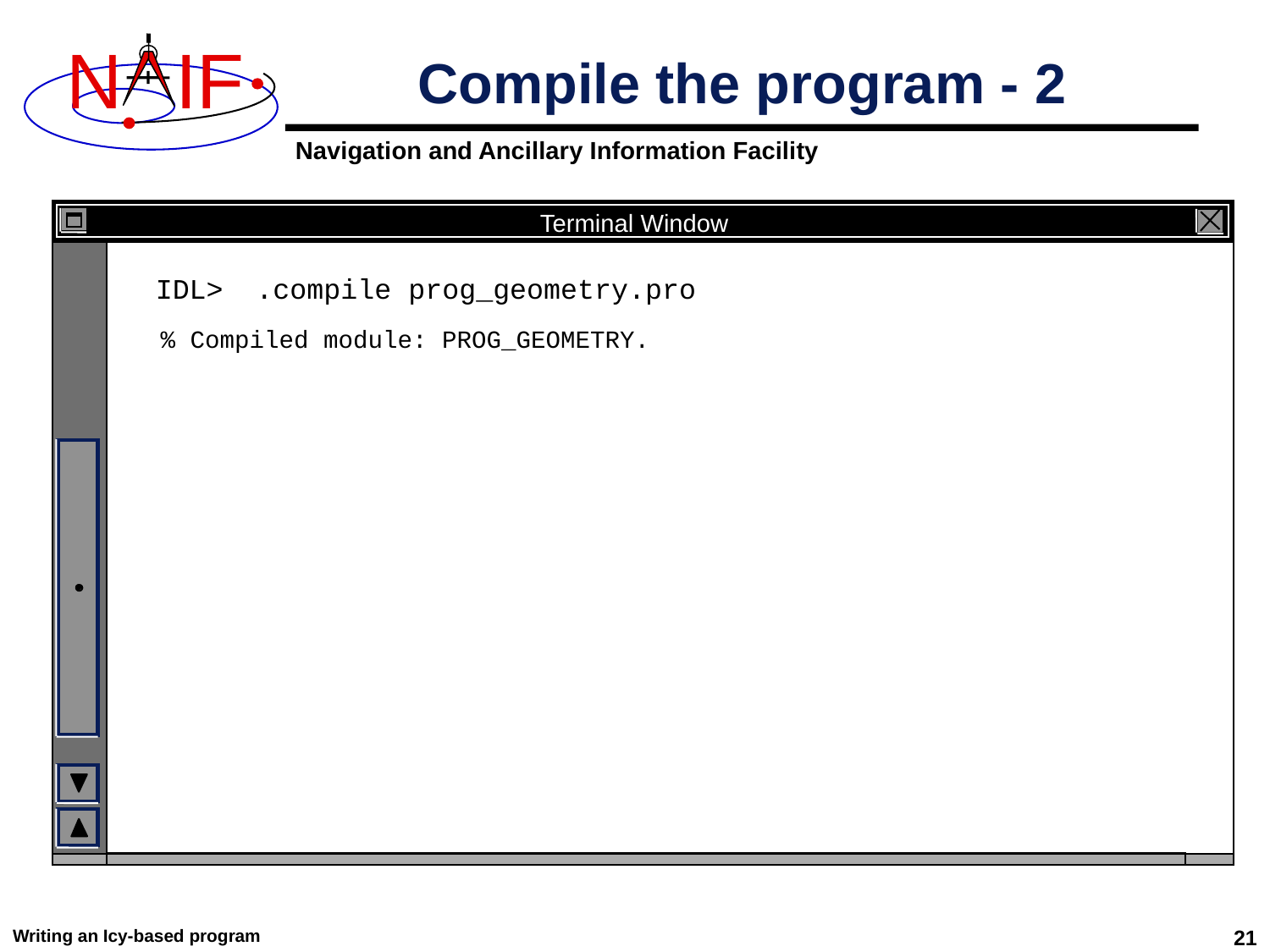

# Compile the program - 2

Terminal Window

IDL>
.compile prog_geometry.pro
% Compiled module: PROG_GEOMETRY.
Writing an Icy-based program
21